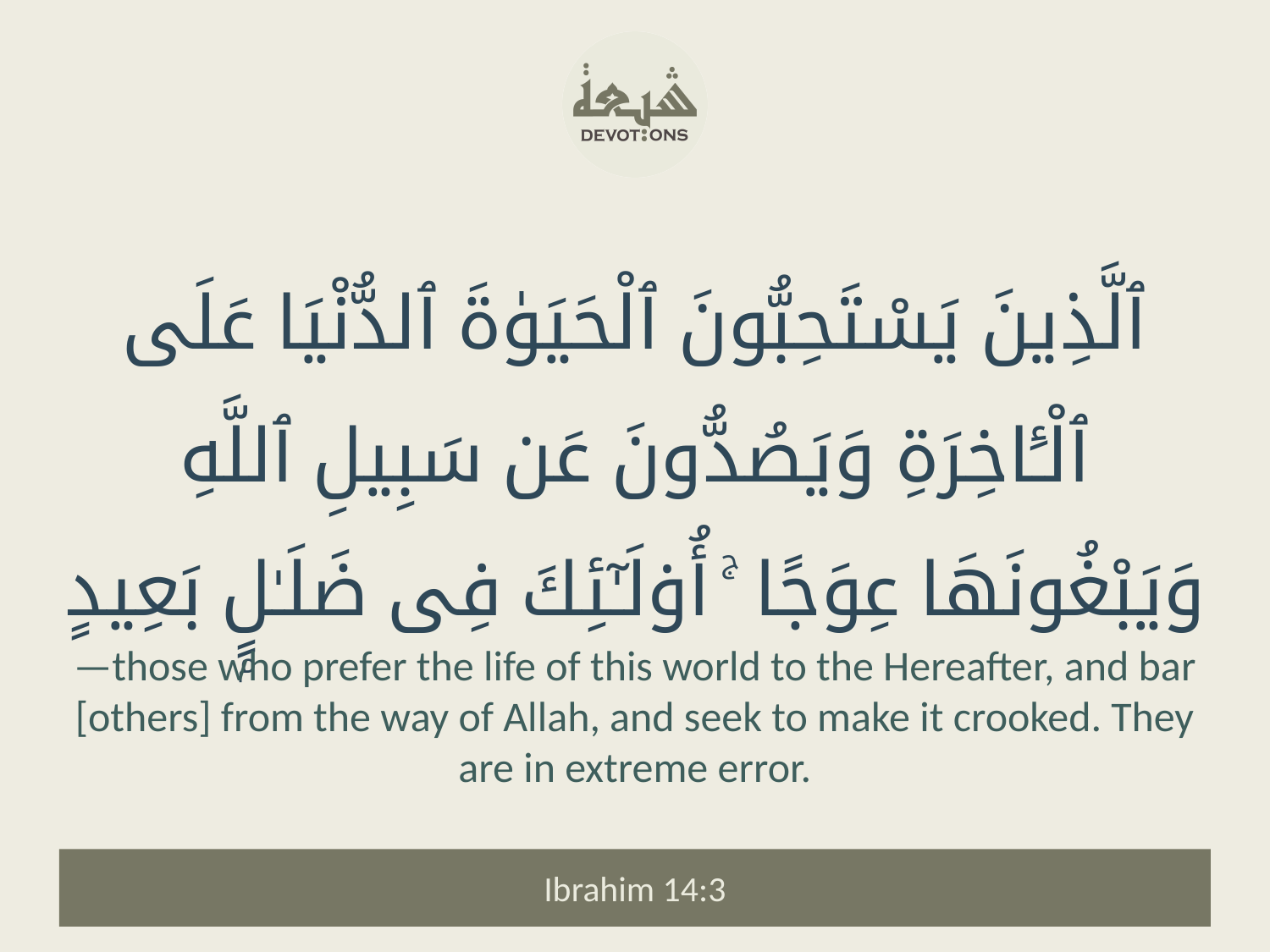

ٱلَّذِينَ يَسْتَحِبُّونَ ٱلْحَيَوٰةَ ٱلدُّنْيَا عَلَى ٱلْـَٔاخِرَةِ وَيَصُدُّونَ عَن سَبِيلِ ٱللَّهِ وَيَبْغُونَهَا عِوَجًا ۚ أُو۟لَـٰٓئِكَ فِى ضَلَـٰلٍۭ بَعِيدٍ
—those who prefer the life of this world to the Hereafter, and bar [others] from the way of Allah, and seek to make it crooked. They are in extreme error.
Ibrahim 14:3